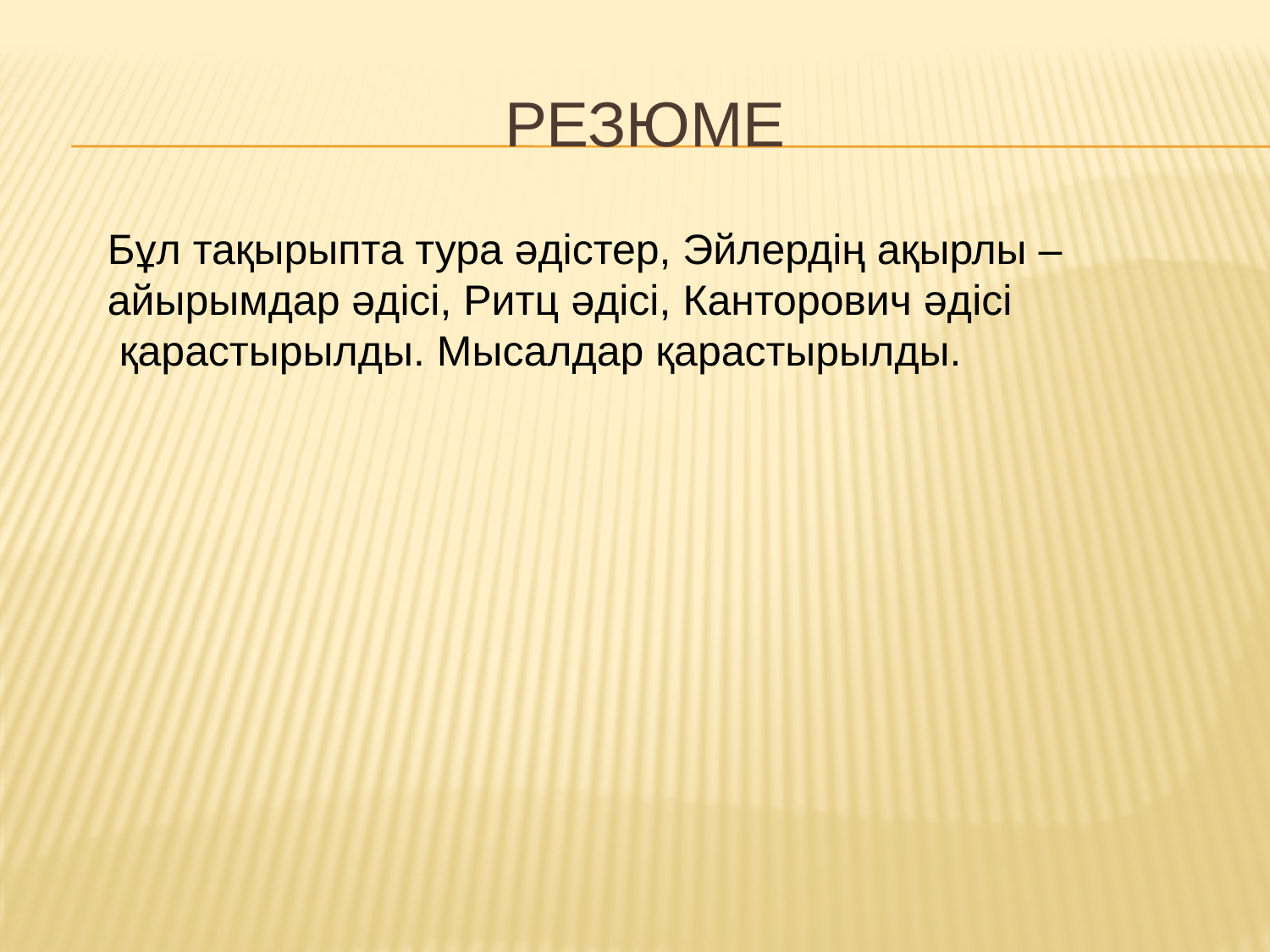

# РЕЗЮМЕ
Бұл тақырыпта тура әдістер, Эйлердің ақырлы – айырымдар әдісі, Ритц әдісі, Канторович әдісі
 қарастырылды. Мысалдар қарастырылды.